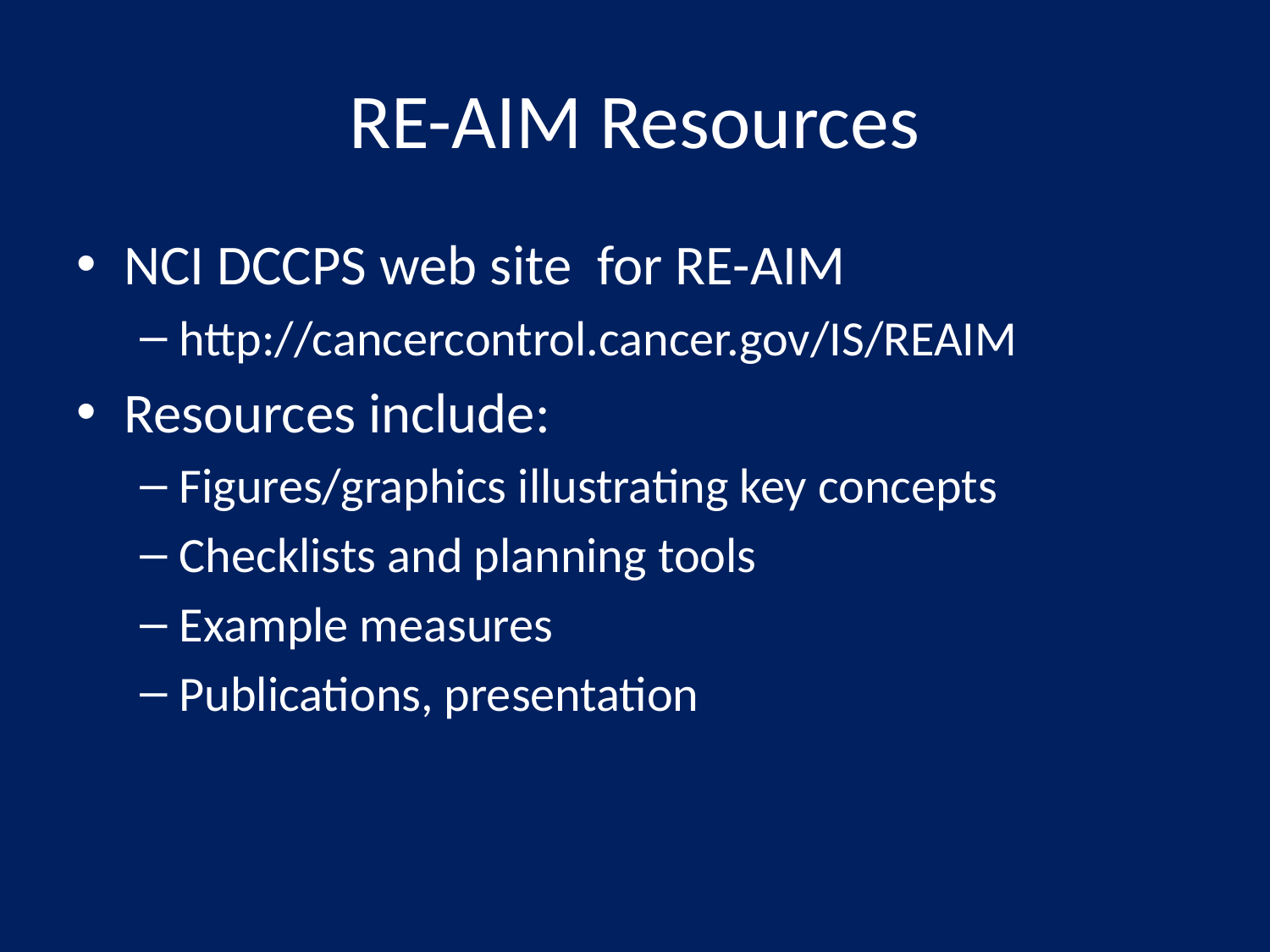

# RE-AIM Resources
NCI DCCPS web site  for RE-AIM
http://cancercontrol.cancer.gov/IS/REAIM
Resources include:
Figures/graphics illustrating key concepts
Checklists and planning tools
Example measures
Publications, presentation